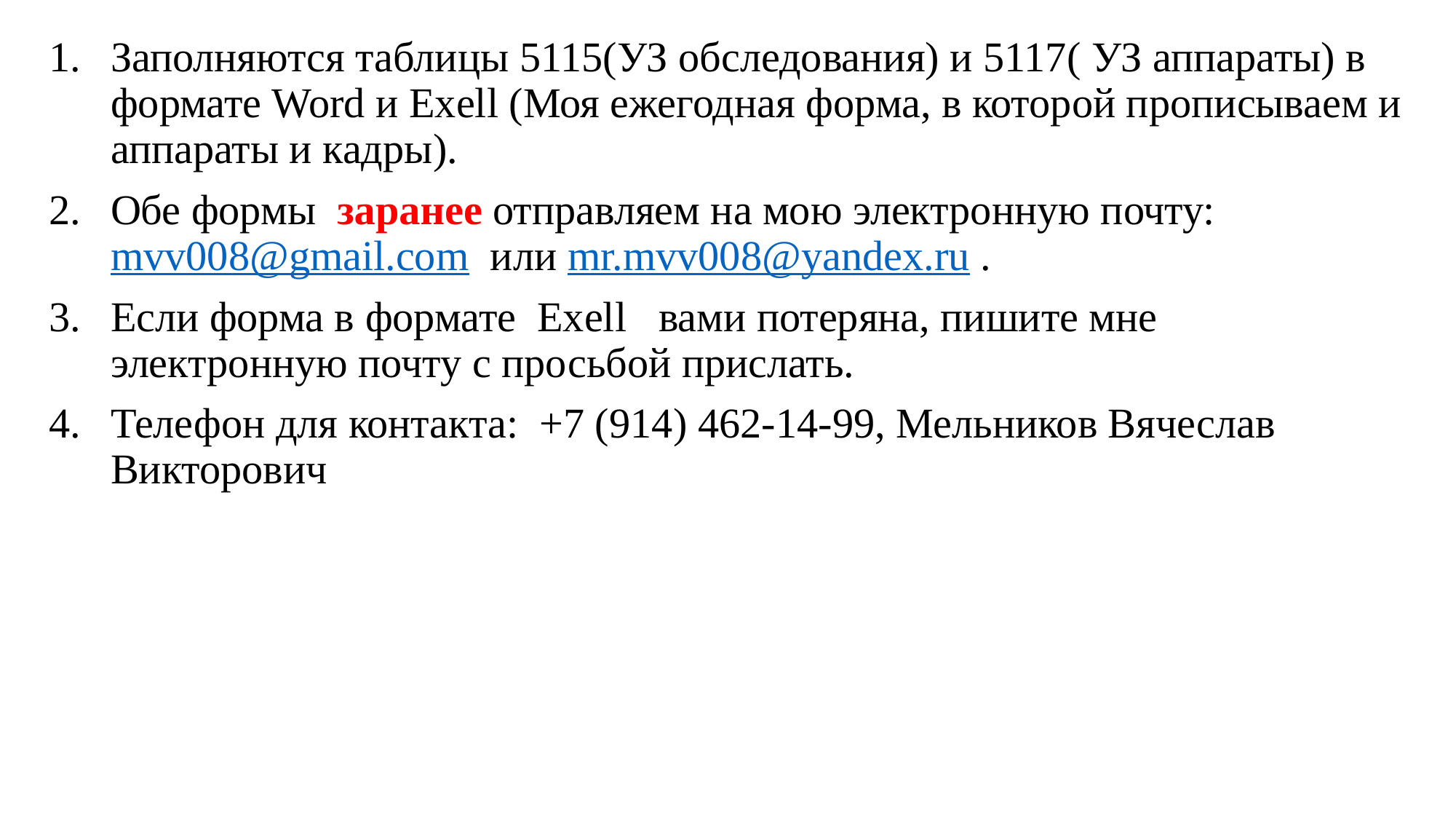

Заполняются таблицы 5115(УЗ обследования) и 5117( УЗ аппараты) в формате Word и Exell (Моя ежегодная форма, в которой прописываем и аппараты и кадры).
Обе формы  заранее отправляем на мою электронную почту: mvv008@gmail.com  или mr.mvv008@yandex.ru .
Если форма в формате  Exell   вами потеряна, пишите мне электронную почту с просьбой прислать.
Телефон для контакта:  +7 (914) 462-14-99, Мельников Вячеслав Викторович